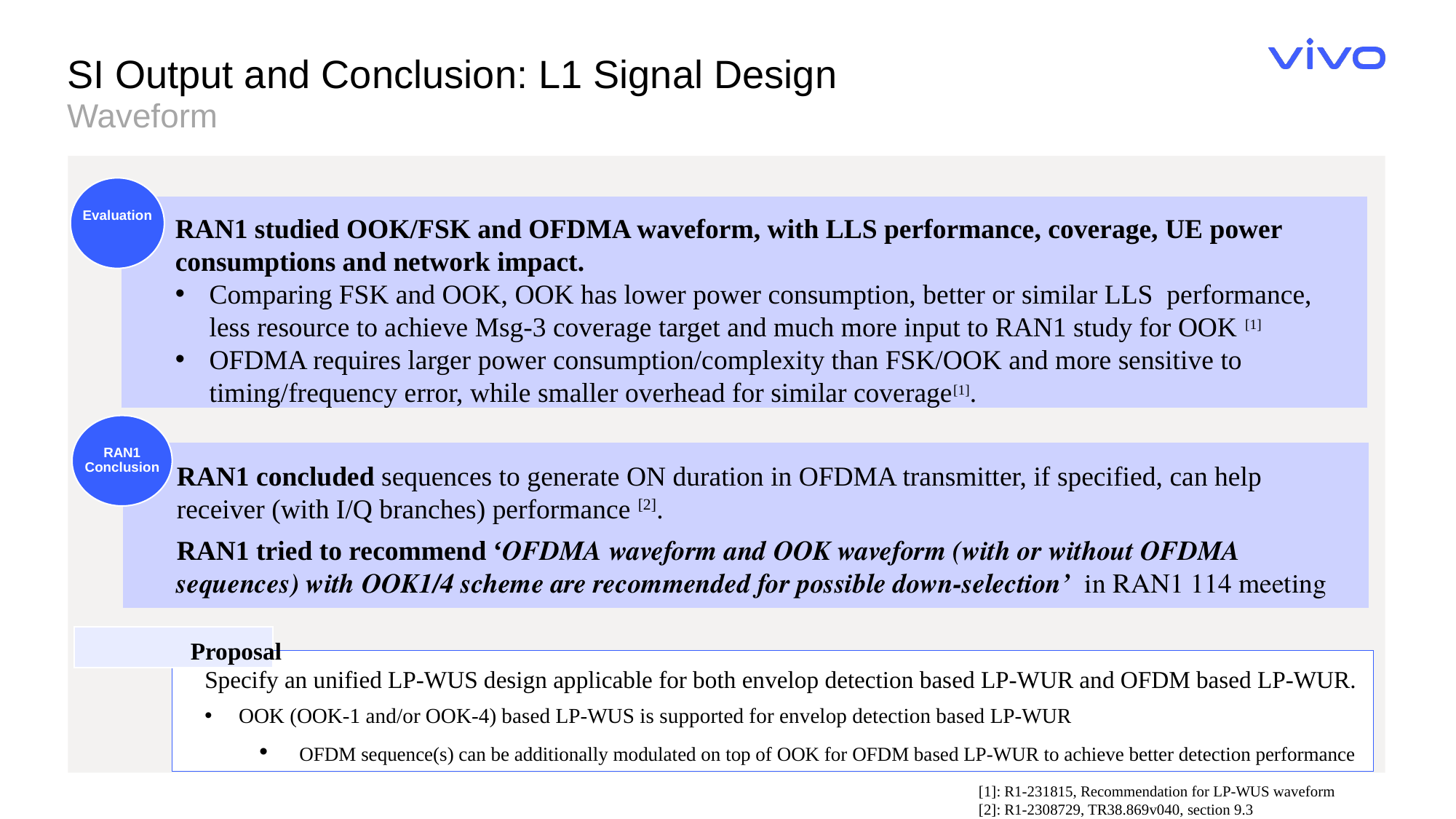

SI Output and Conclusion: L1 Signal Design

Waveform
Evaluation

RAN1 studied OOK/FSK and OFDMA waveform, with LLS performance, coverage, UE power consumptions and network impact.
Comparing FSK and OOK, OOK has lower power consumption, better or similar LLS  performance, less resource to achieve Msg-3 coverage target and much more input to RAN1 study for OOK [1]
OFDMA requires larger power consumption/complexity than FSK/OOK and more sensitive to timing/frequency error, while smaller overhead for similar coverage[1].
RAN1 Conclusion

RAN1 concluded sequences to generate ON duration in OFDMA transmitter, if specified, can help receiver (with I/Q branches) performance [2].
RAN1 tried to recommend ‘OFDMA waveform and OOK waveform (with or without OFDMA sequences) with OOK1/4 scheme are recommended for possible down-selection’  in RAN1 114 meeting

Proposal

Specify an unified LP-WUS design applicable for both envelop detection based LP-WUR and OFDM based LP-WUR.
OOK (OOK-1 and/or OOK-4) based LP-WUS is supported for envelop detection based LP-WUR
 OFDM sequence(s) can be additionally modulated on top of OOK for OFDM based LP-WUR to achieve better detection performance
[1]: R1-231815, Recommendation for LP-WUS waveform
[2]: R1-2308729, TR38.869v040, section 9.3
	 		.